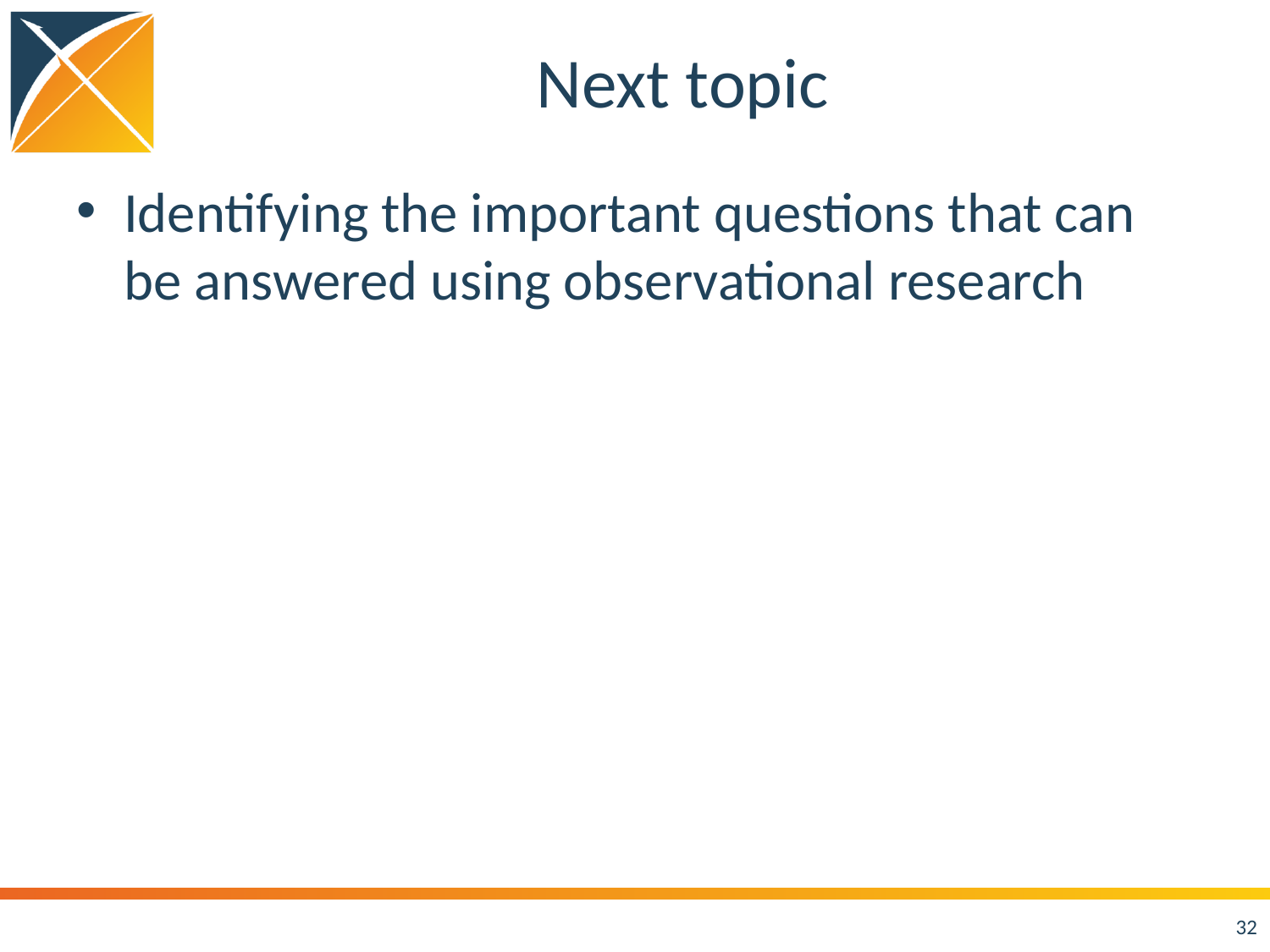

# Next topic
Identifying the important questions that can be answered using observational research
32